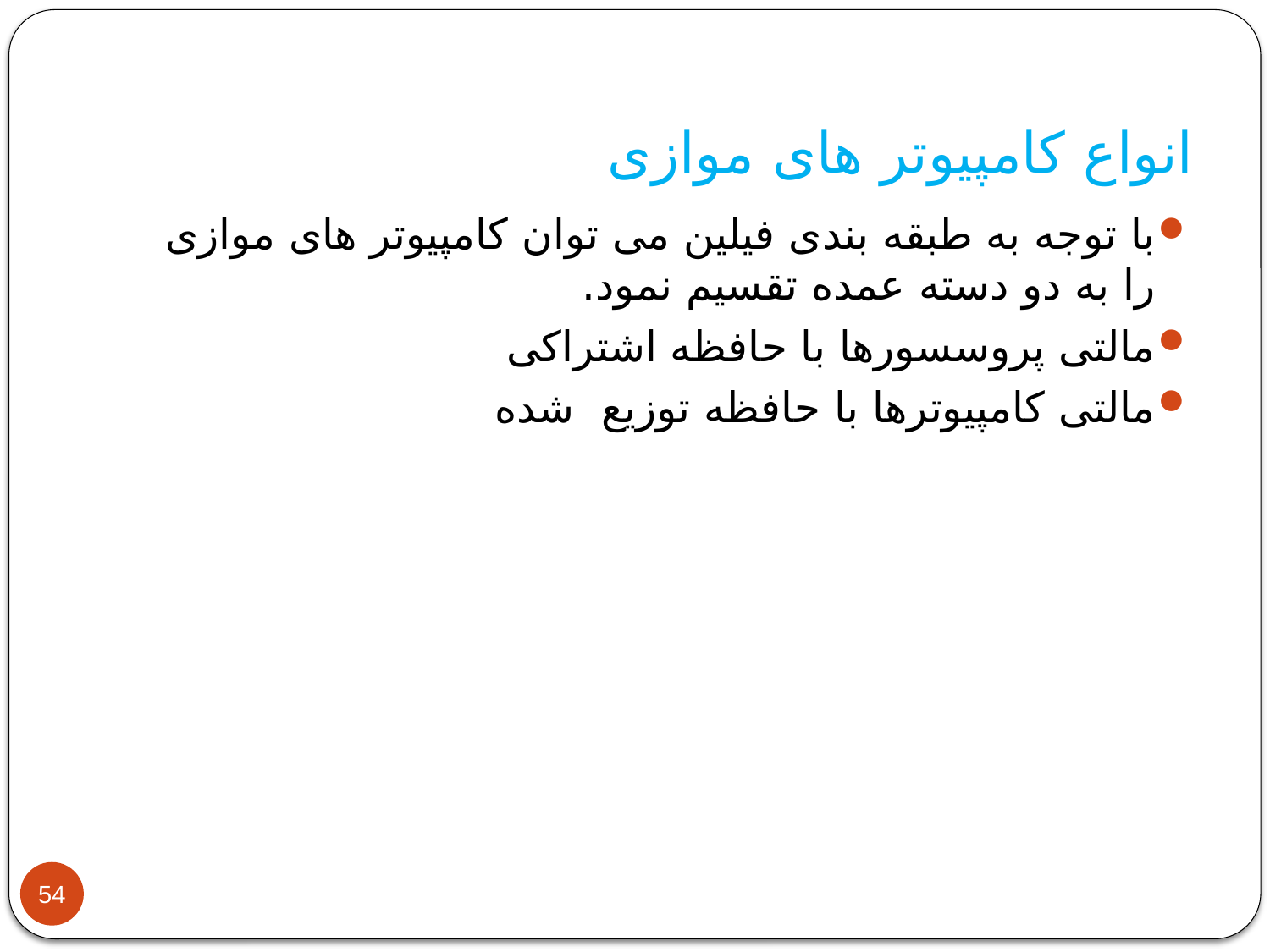

# انواع کامپیوتر های موازی
با توجه به طبقه بندی فیلین می توان کامپیوتر های موازی را به دو دسته عمده تقسیم نمود.
مالتی پروسسورها با حافظه اشتراکی
مالتی کامپیوترها با حافظه توزیع  شده
54